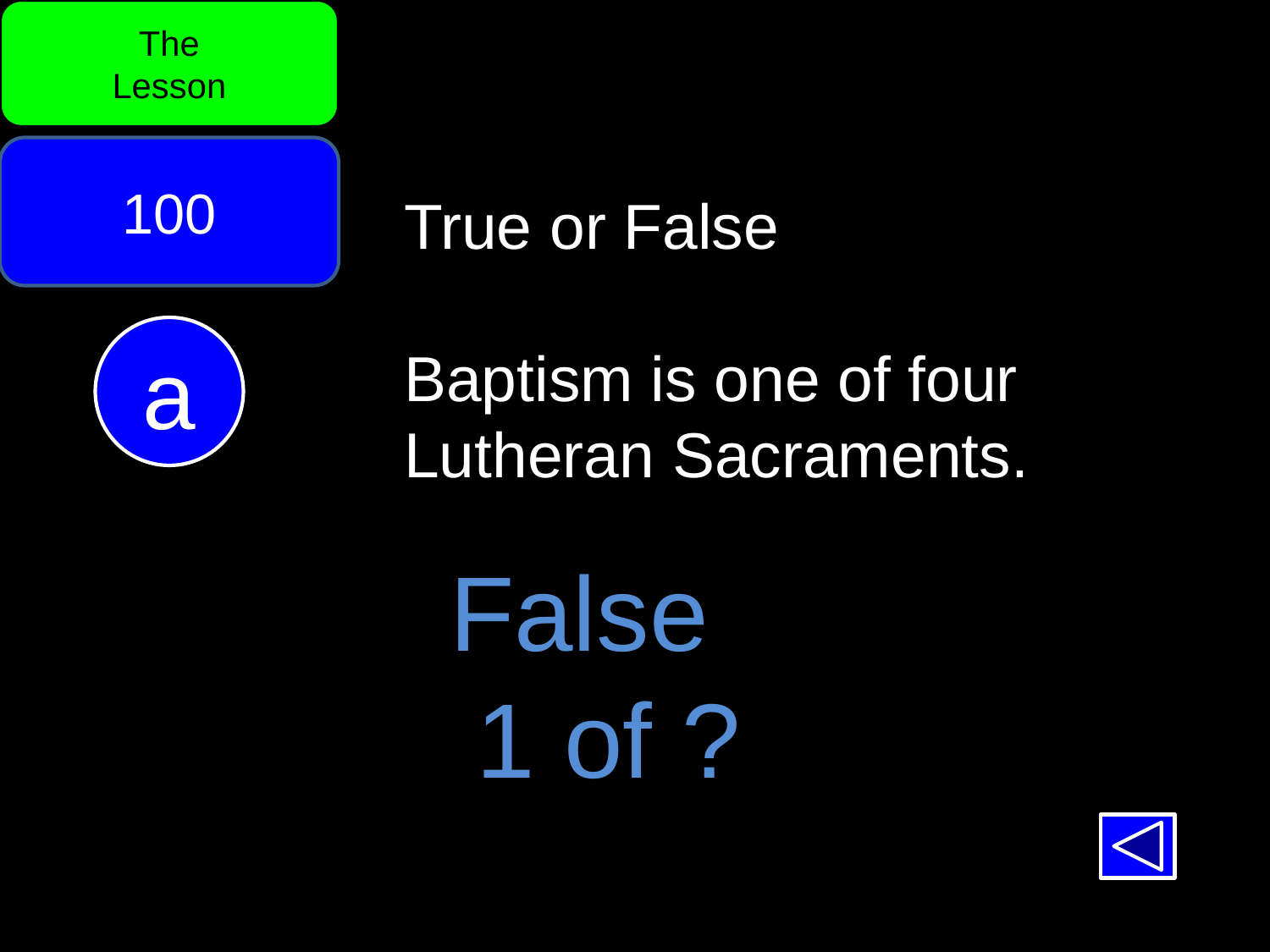

The
Lesson
100
True or False

Baptism is one of four
Lutheran Sacraments.
a
False
1 of ?